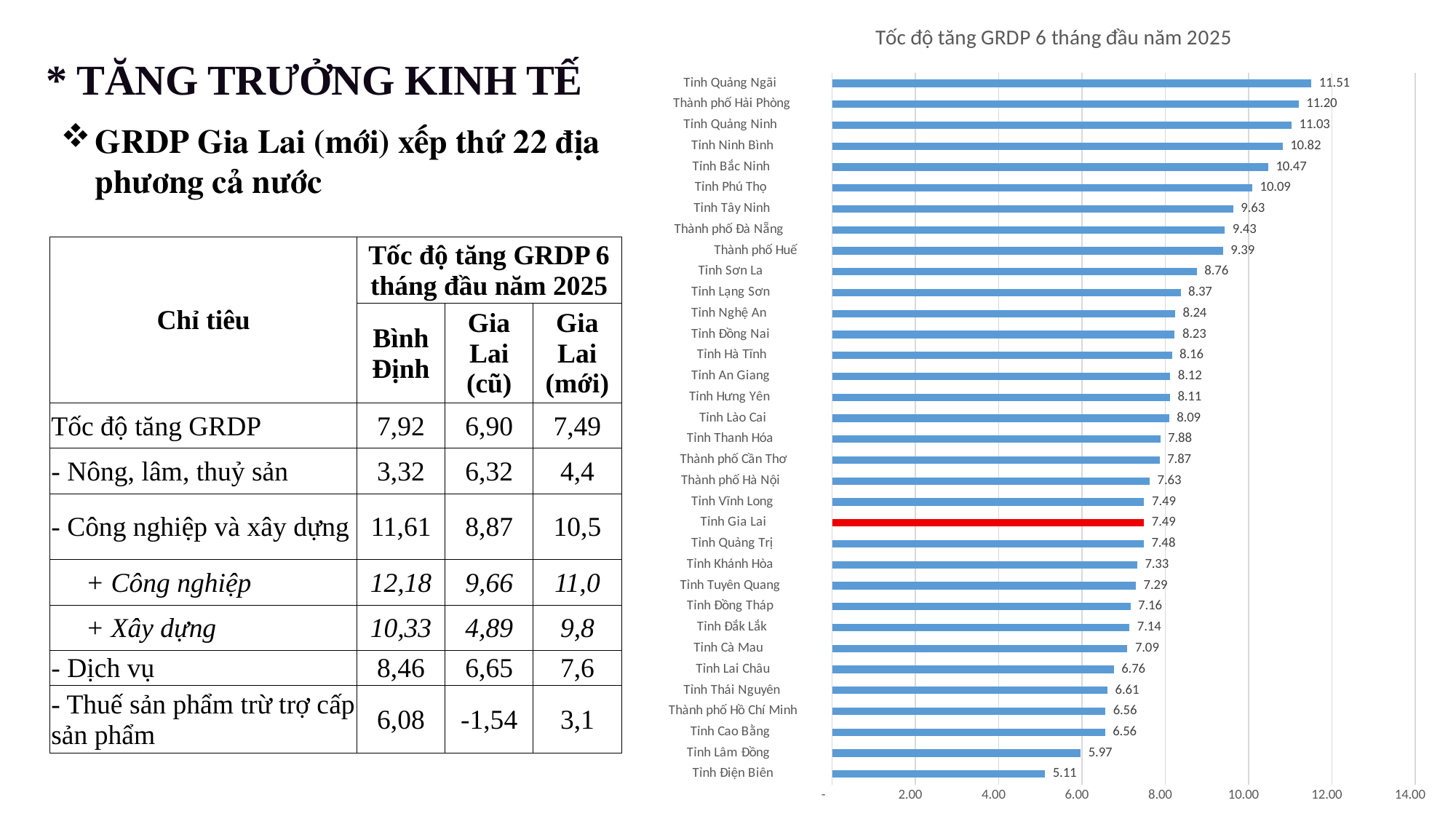

### Chart:

| Category | Tốc độ tăng GRDP 6 tháng đầu năm 2025 |
|---|---|
| Tỉnh Điện Biên                 | 5.111991606109157 |
| Tỉnh Lâm Đồng                  | 5.969887583483285 |
| Tỉnh Cao Bằng                  | 6.556714102903683 |
| Thành phố Hồ Chí Minh          | 6.56348733192192 |
| Tỉnh Thái Nguyên               | 6.612186884835225 |
| Tỉnh Lai Châu                  | 6.764274955119092 |
| Tỉnh Cà Mau                    | 7.089249456588291 |
| Tỉnh Đắk Lắk                   | 7.141425115262436 |
| Tỉnh Đồng Tháp                 | 7.162442281528584 |
| Tỉnh Tuyên Quang               | 7.291945711596526 |
| Tỉnh Khánh Hòa                 | 7.327186453434777 |
| Tỉnh Quảng Trị                 | 7.482705031242574 |
| Tỉnh Gia Lai                   | 7.491878480129259 |
| Tỉnh Vĩnh Long                 | 7.492843189574501 |
| Thành phố Hà Nội               | 7.626943889892829 |
| Thành phố Cần Thơ             | 7.8660959352903745 |
| Tỉnh Thanh Hóa                 | 7.8786687597847305 |
| Tỉnh Lào Cai                   | 8.090324728663177 |
| Tỉnh Hưng Yên                  | 8.113709951467314 |
| Tỉnh An Giang                  | 8.118749655537698 |
| Tỉnh Hà Tĩnh                   | 8.158829899927483 |
| Tỉnh Đồng Nai                  | 8.225437250423667 |
| Tỉnh Nghệ An                   | 8.235887472523686 |
| Tỉnh Lạng Sơn                  | 8.367178344423536 |
| Tỉnh Sơn La                    | 8.758455788135748 |
| Thành phố Huế          | 9.385229455721372 |
| Thành phố Đà Nẵng              | 9.429750165104878 |
| Tỉnh Tây Ninh                  | 9.630168252751005 |
| Tỉnh Phú Thọ                   | 10.088444807214756 |
| Tỉnh Bắc Ninh                  | 10.47060091020468 |
| Tỉnh Ninh Bình                 | 10.815762290223518 |
| Tỉnh Quảng Ninh                | 11.03282748714382 |
| Thành phố Hải Phòng            | 11.20437926507374 |
| Tỉnh Quảng Ngãi                | 11.508441495647787 |
* TĂNG TRƯỞNG KINH TẾ
GRDP Gia Lai (mới) xếp thứ 22 địa phương cả nước
| Chỉ tiêu | Tốc độ tăng GRDP 6 tháng đầu năm 2025 |  |  |
| --- | --- | --- | --- |
|  | Bình Định | Gia Lai (cũ) | Gia Lai (mới) |
| Tốc độ tăng GRDP | 7,92 | 6,90 | 7,49 |
| - Nông, lâm, thuỷ sản | 3,32 | 6,32 | 4,4 |
| - Công nghiệp và xây dựng | 11,61 | 8,87 | 10,5 |
| + Công nghiệp | 12,18 | 9,66 | 11,0 |
| + Xây dựng | 10,33 | 4,89 | 9,8 |
| - Dịch vụ | 8,46 | 6,65 | 7,6 |
| - Thuế sản phẩm trừ trợ cấp sản phẩm | 6,08 | -1,54 | 3,1 |